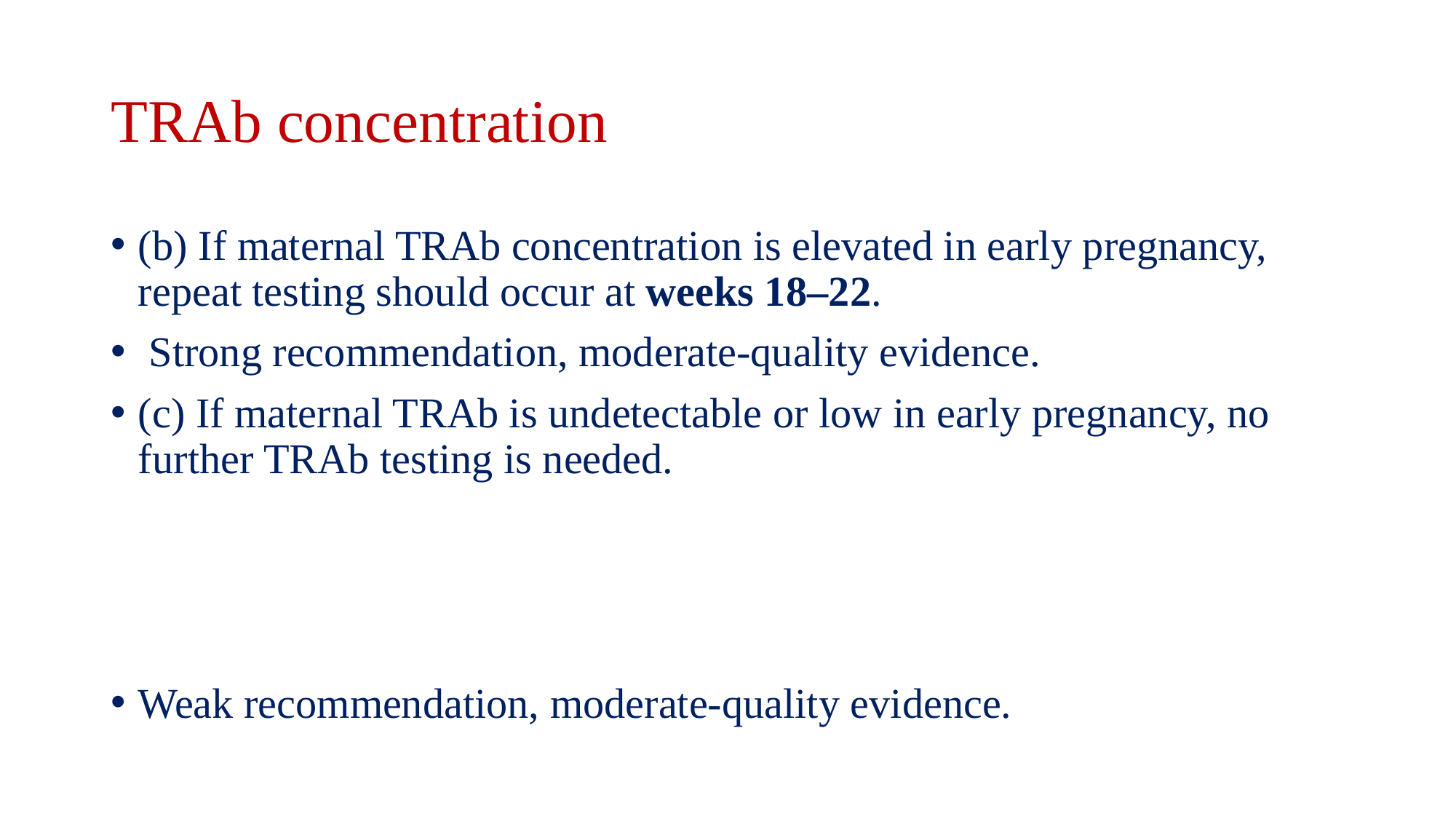

# TRAb concentration
(b) If maternal TRAb concentration is elevated in early pregnancy, repeat testing should occur at weeks 18–22.
 Strong recommendation, moderate-quality evidence.
(c) If maternal TRAb is undetectable or low in early pregnancy, no further TRAb testing is needed.

Weak recommendation, moderate-quality evidence.